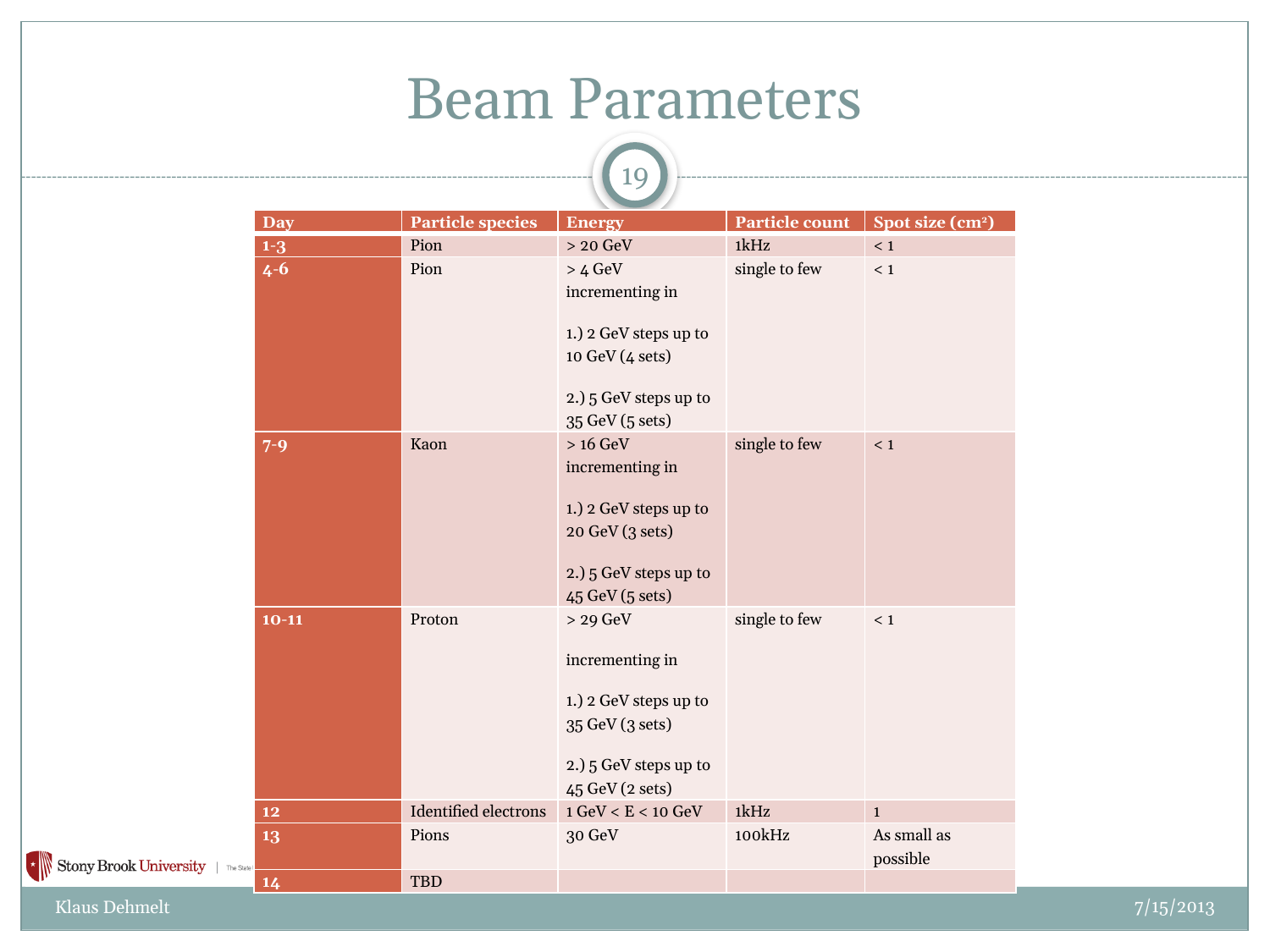

# Beam Parameters
19
| Day | Particle species | Energy | Particle count | Spot size (cm2) |
| --- | --- | --- | --- | --- |
| 1-3 | Pion | > 20 GeV | 1kHz | < 1 |
| 4-6 | Pion | > 4 GeV incrementing in 1.) 2 GeV steps up to 10 GeV (4 sets) 2.) 5 GeV steps up to 35 GeV (5 sets) | single to few | < 1 |
| 7-9 | Kaon | > 16 GeV incrementing in 1.) 2 GeV steps up to 20 GeV (3 sets) 2.) 5 GeV steps up to 45 GeV (5 sets) | single to few | < 1 |
| 10-11 | Proton | > 29 GeV incrementing in 1.) 2 GeV steps up to 35 GeV (3 sets) 2.) 5 GeV steps up to 45 GeV (2 sets) | single to few | < 1 |
| 12 | Identified electrons | 1 GeV < E < 10 GeV | 1kHz | 1 |
| 13 | Pions | 30 GeV | 100kHz | As small as possible |
| 14 | TBD |  |  |  |
7/15/2013
Klaus Dehmelt